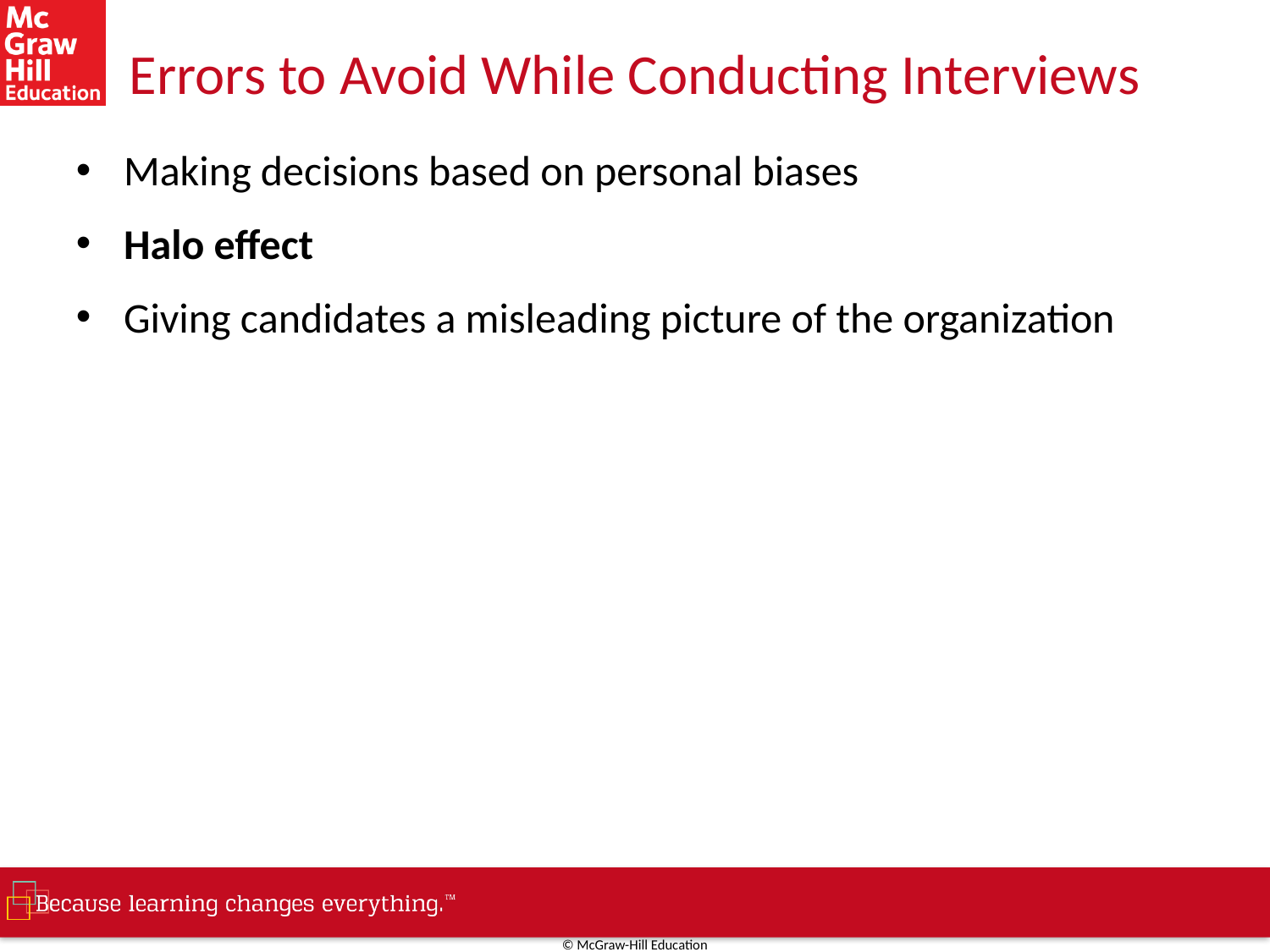

# Errors to Avoid While Conducting Interviews
Making decisions based on personal biases
Halo effect
Giving candidates a misleading picture of the organization